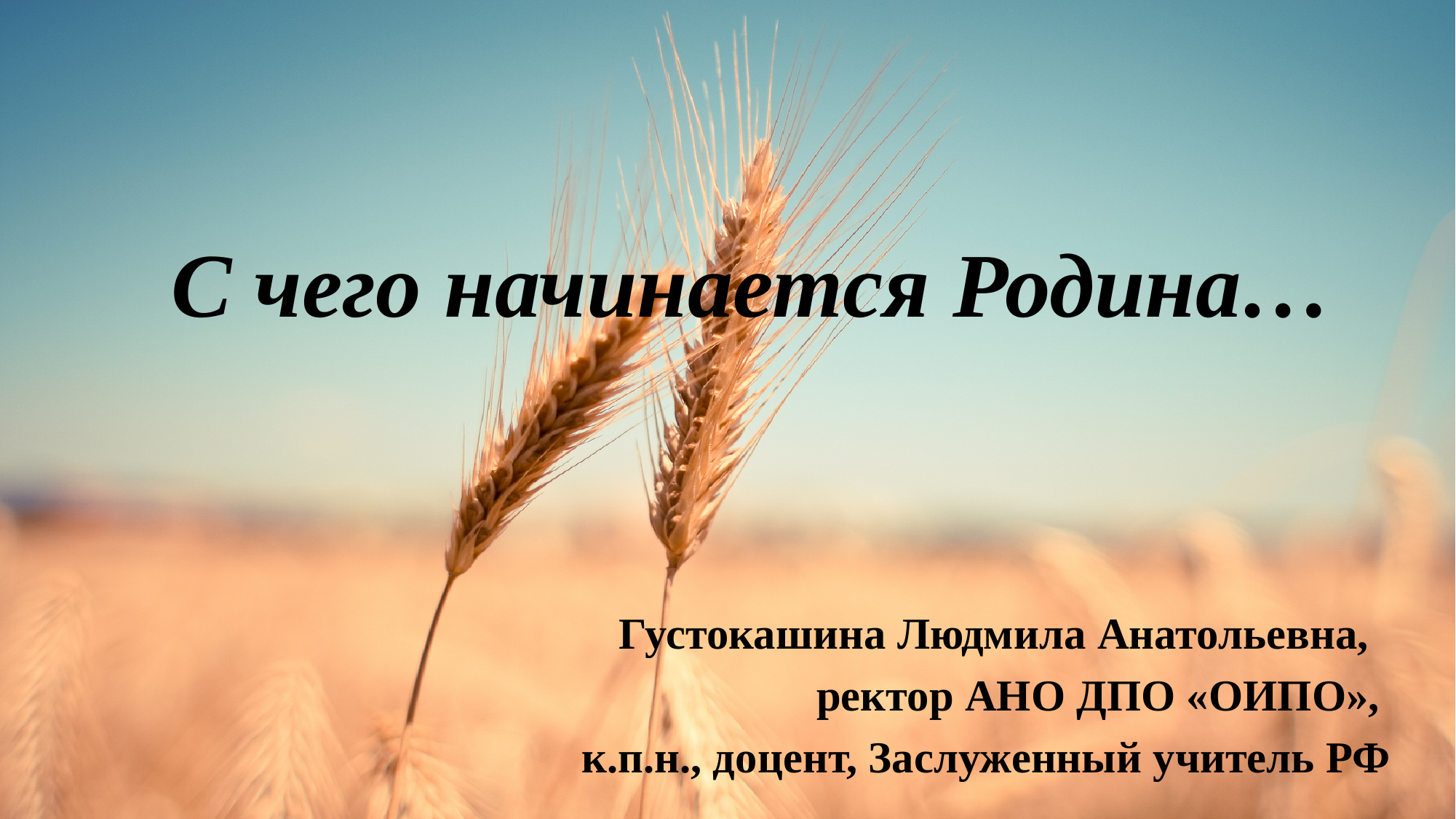

# С чего начинается Родина…
Густокашина Людмила Анатольевна,
ректор АНО ДПО «ОИПО»,
к.п.н., доцент, Заслуженный учитель РФ